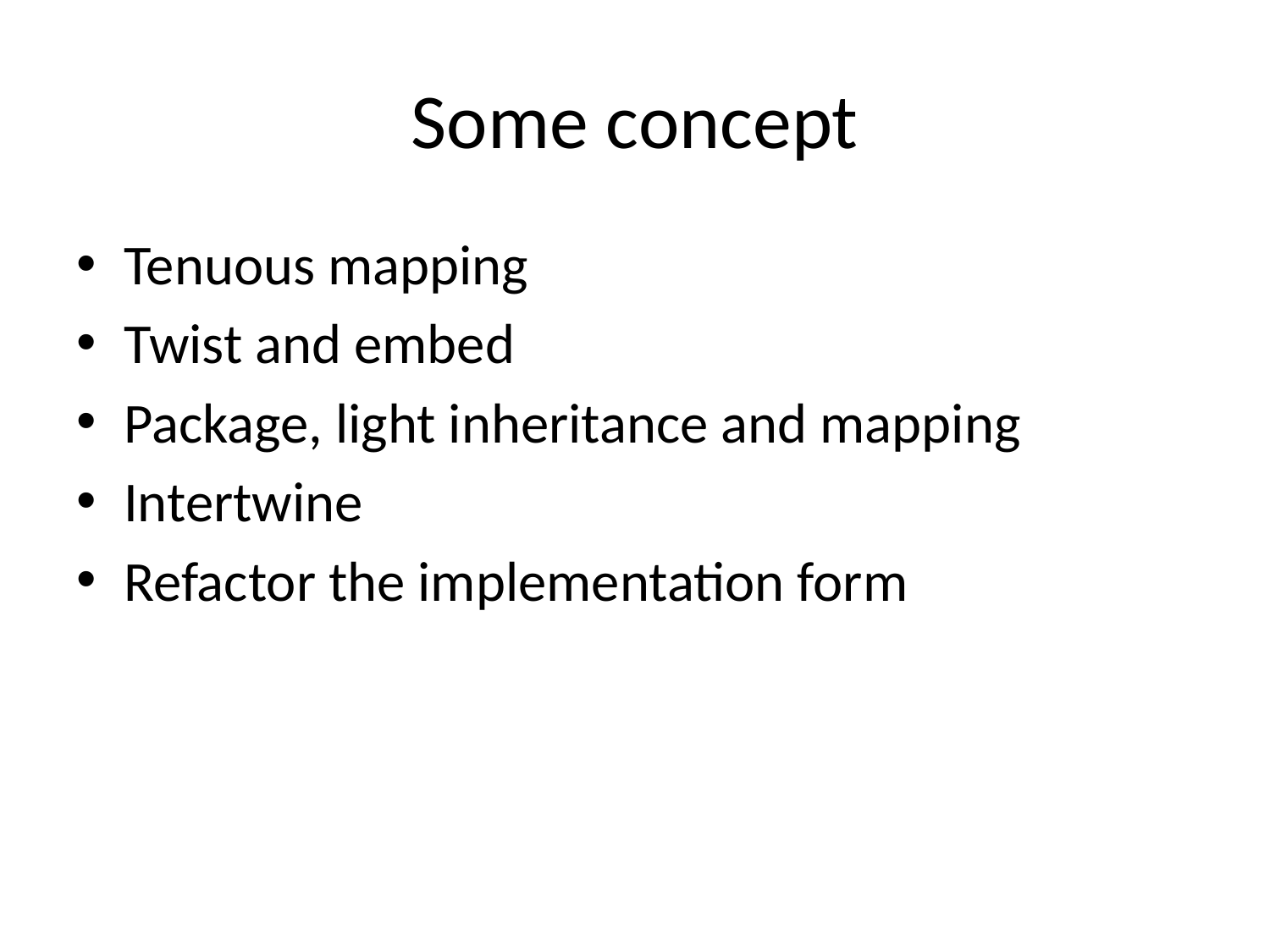

# Some concept
Tenuous mapping
Twist and embed
Package, light inheritance and mapping
Intertwine
Refactor the implementation form